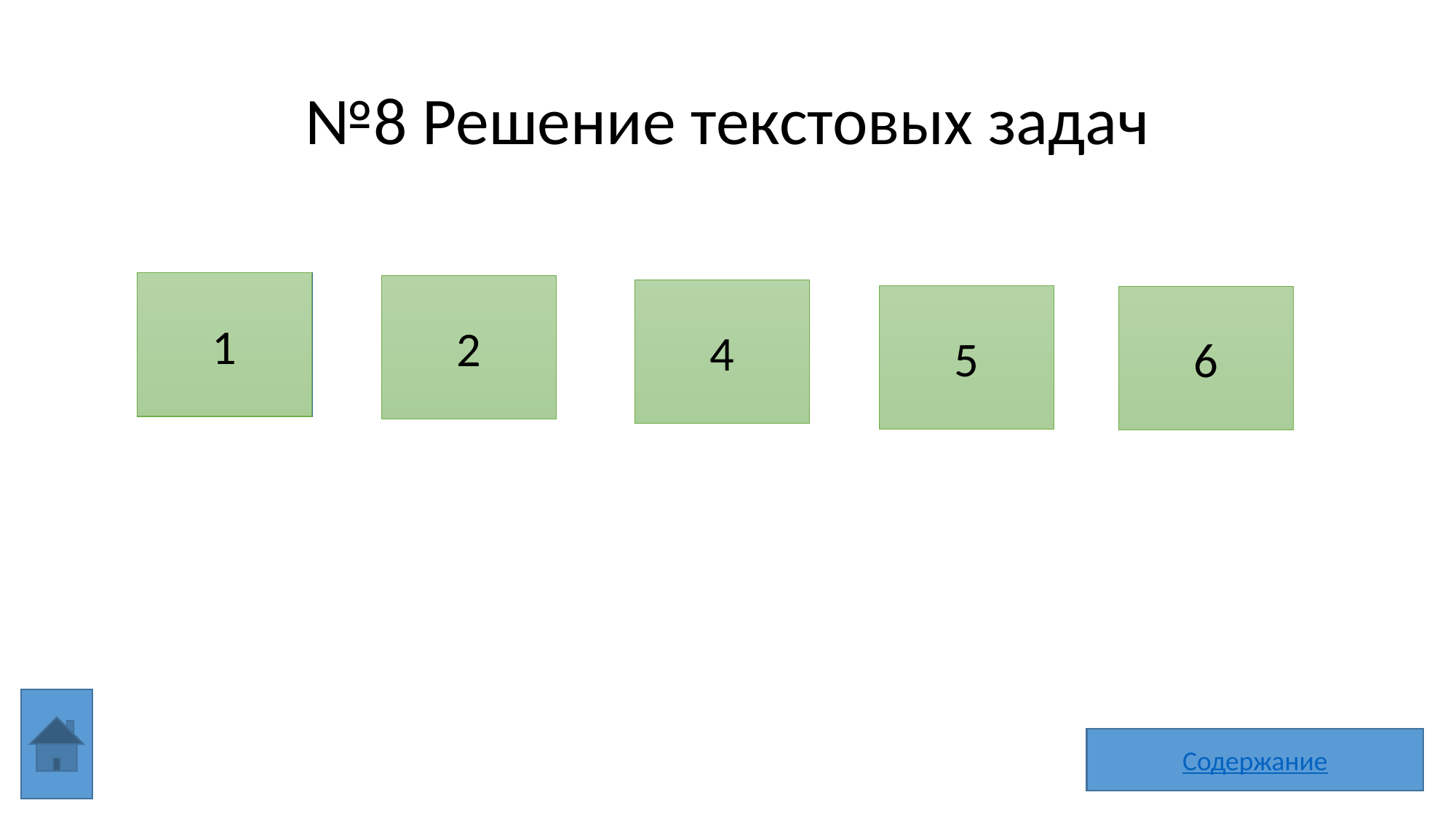

# №8 Решение текстовых задач
1

2
4
5
6

Содержание